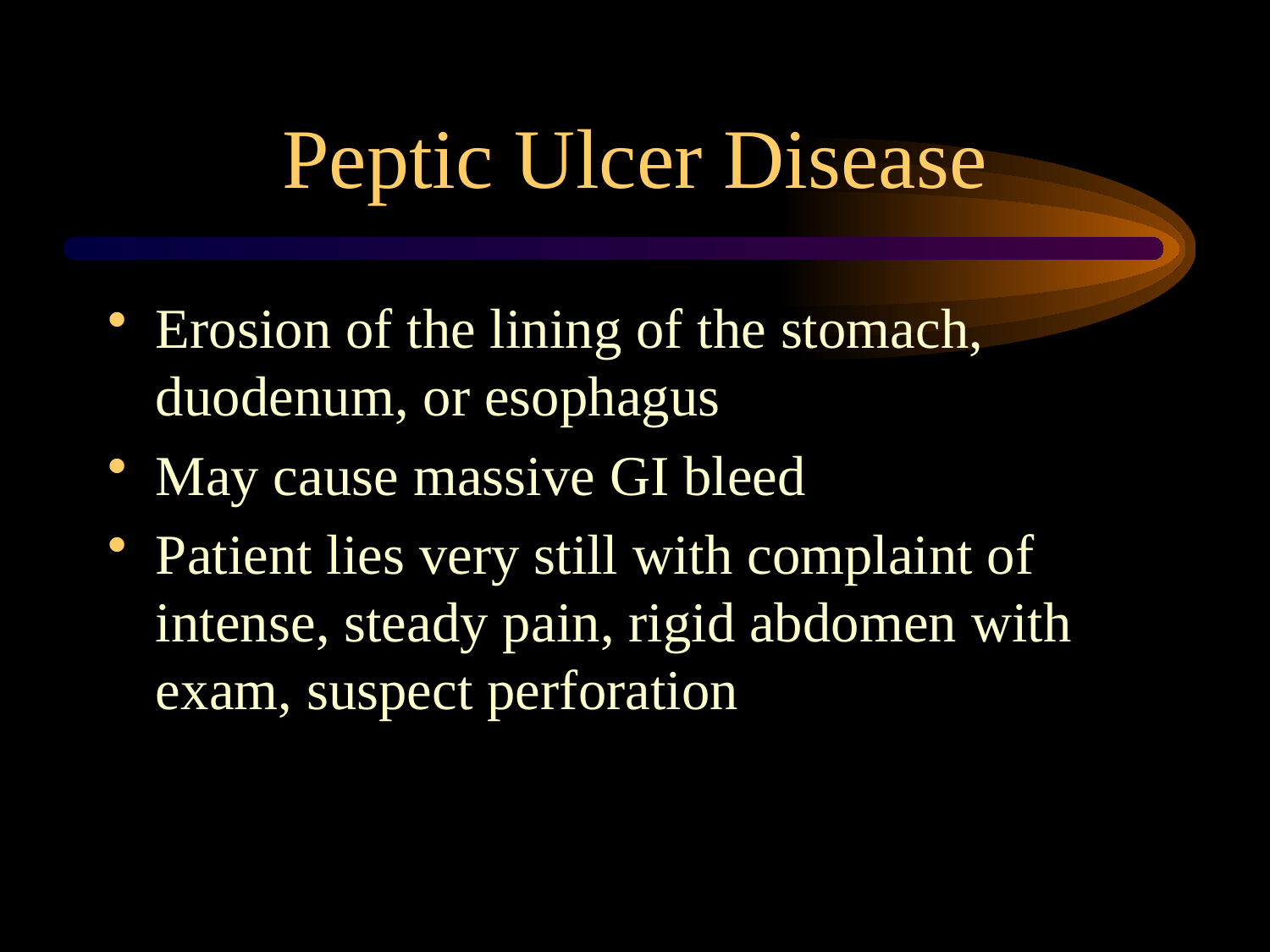

# Peptic Ulcer Disease
Erosion of the lining of the stomach, duodenum, or esophagus
May cause massive GI bleed
Patient lies very still with complaint of intense, steady pain, rigid abdomen with exam, suspect perforation